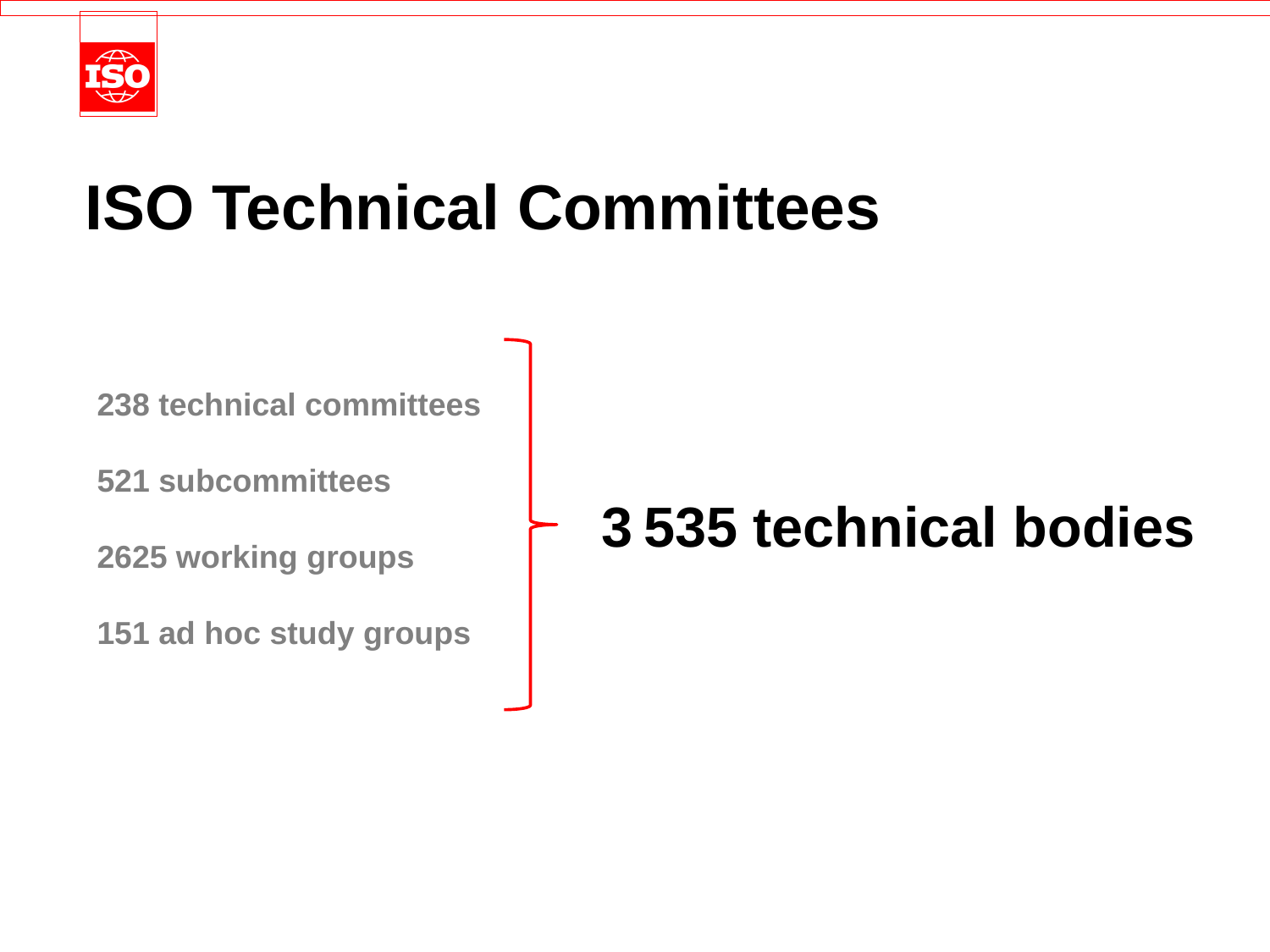

ISO Technical Committees
238 technical committees
521 subcommittees
2625 working groups
151 ad hoc study groups

3 535 technical bodies